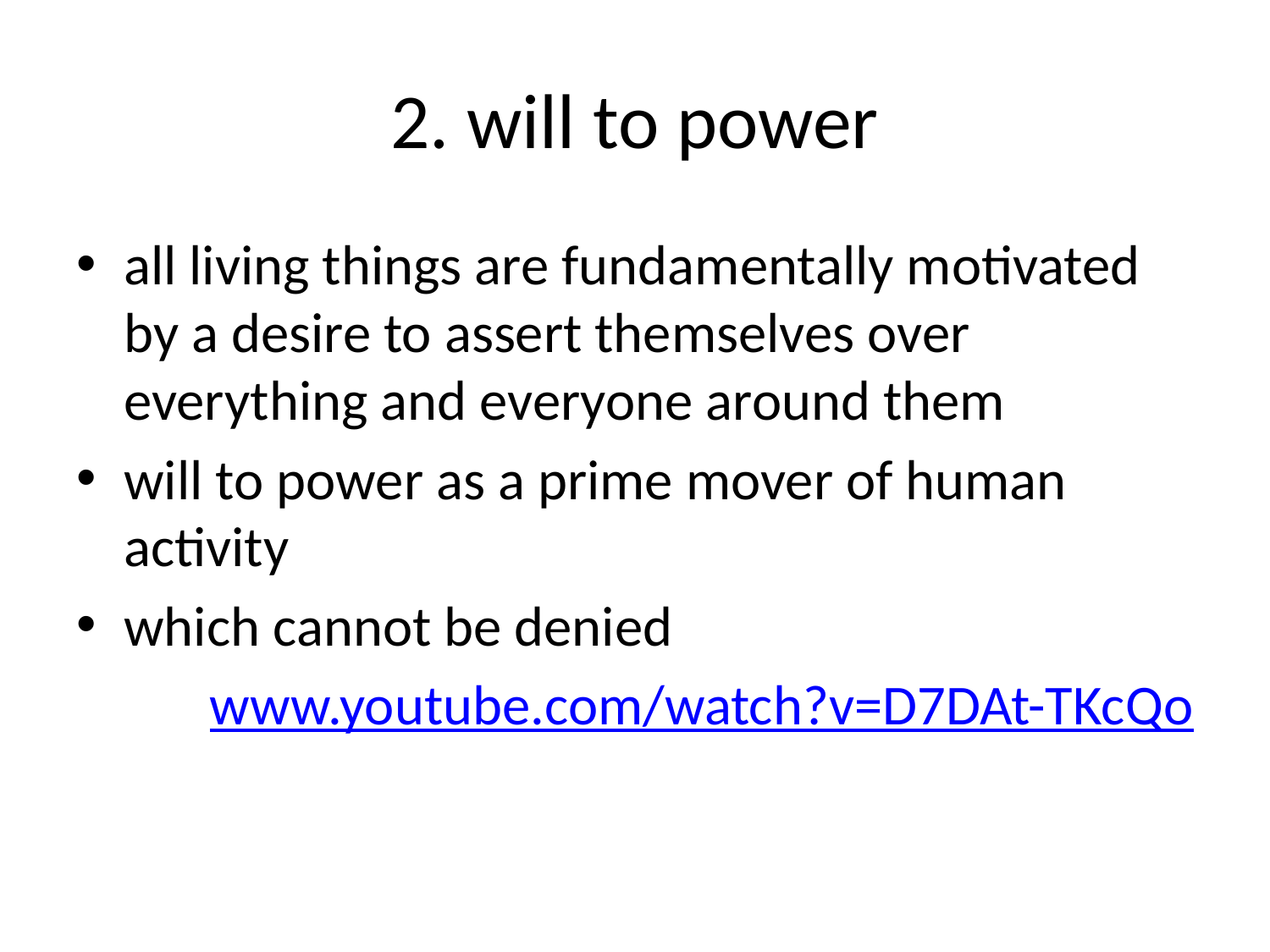

# 2. will to power
all living things are fundamentally motivated by a desire to assert themselves over everything and everyone around them
will to power as a prime mover of human activity
which cannot be denied
www.youtube.com/watch?v=D7DAt-TKcQo